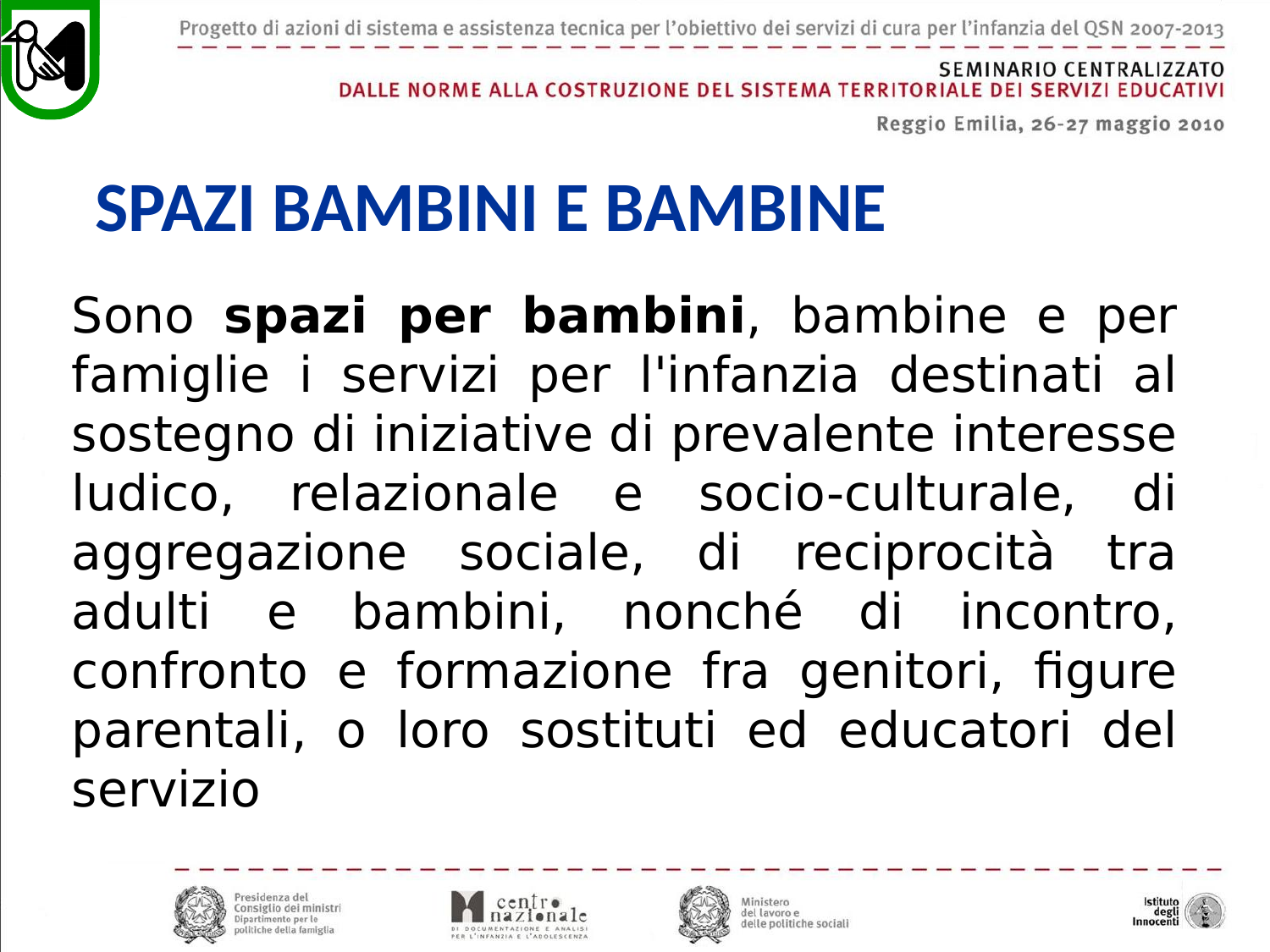

SPAZI BAMBINI E BAMBINE
Sono spazi per bambini, bambine e per famiglie i servizi per l'infanzia destinati al sostegno di iniziative di prevalente interesse ludico, relazionale e socio-culturale, di aggregazione sociale, di reciprocità tra adulti e bambini, nonché di incontro, confronto e formazione fra genitori, figure parentali, o loro sostituti ed educatori del servizio